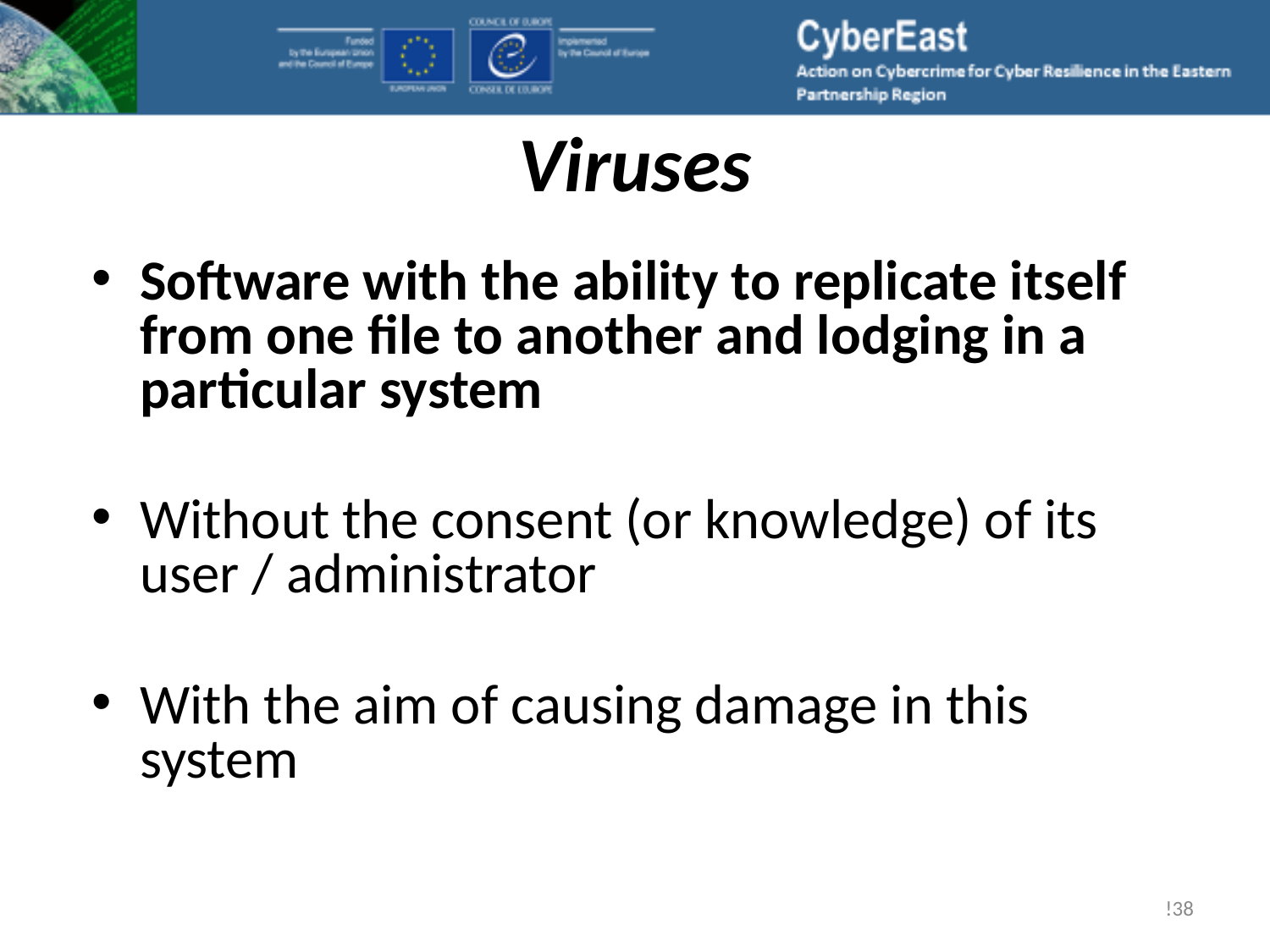

# Viruses
Software with the ability to replicate itself from one file to another and lodging in a particular system

Without the consent (or knowledge) of its user / administrator

With the aim of causing damage in this system
!38